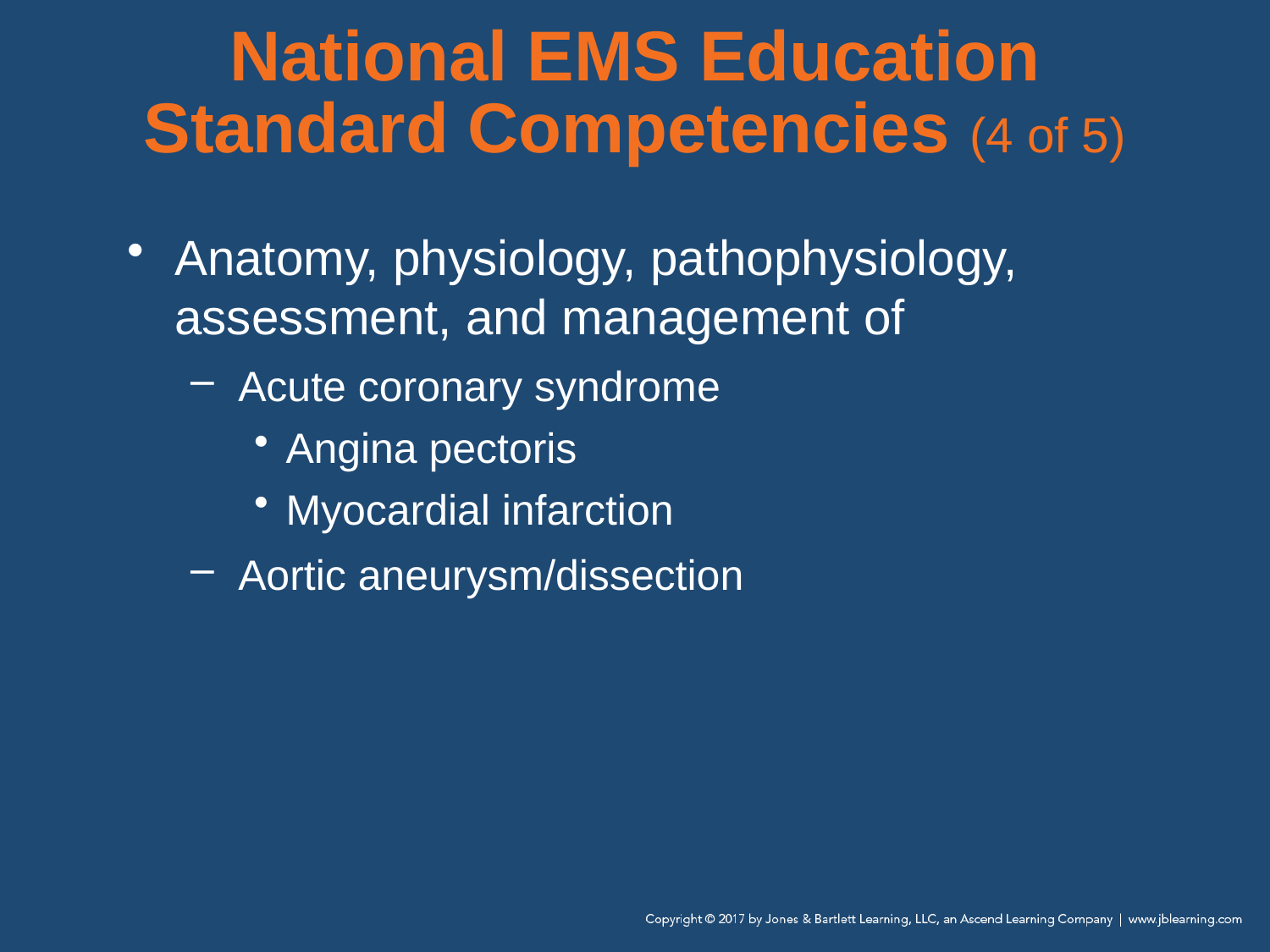

# National EMS Education Standard Competencies (4 of 5)
Anatomy, physiology, pathophysiology, assessment, and management of
Acute coronary syndrome
Angina pectoris
Myocardial infarction
Aortic aneurysm/dissection